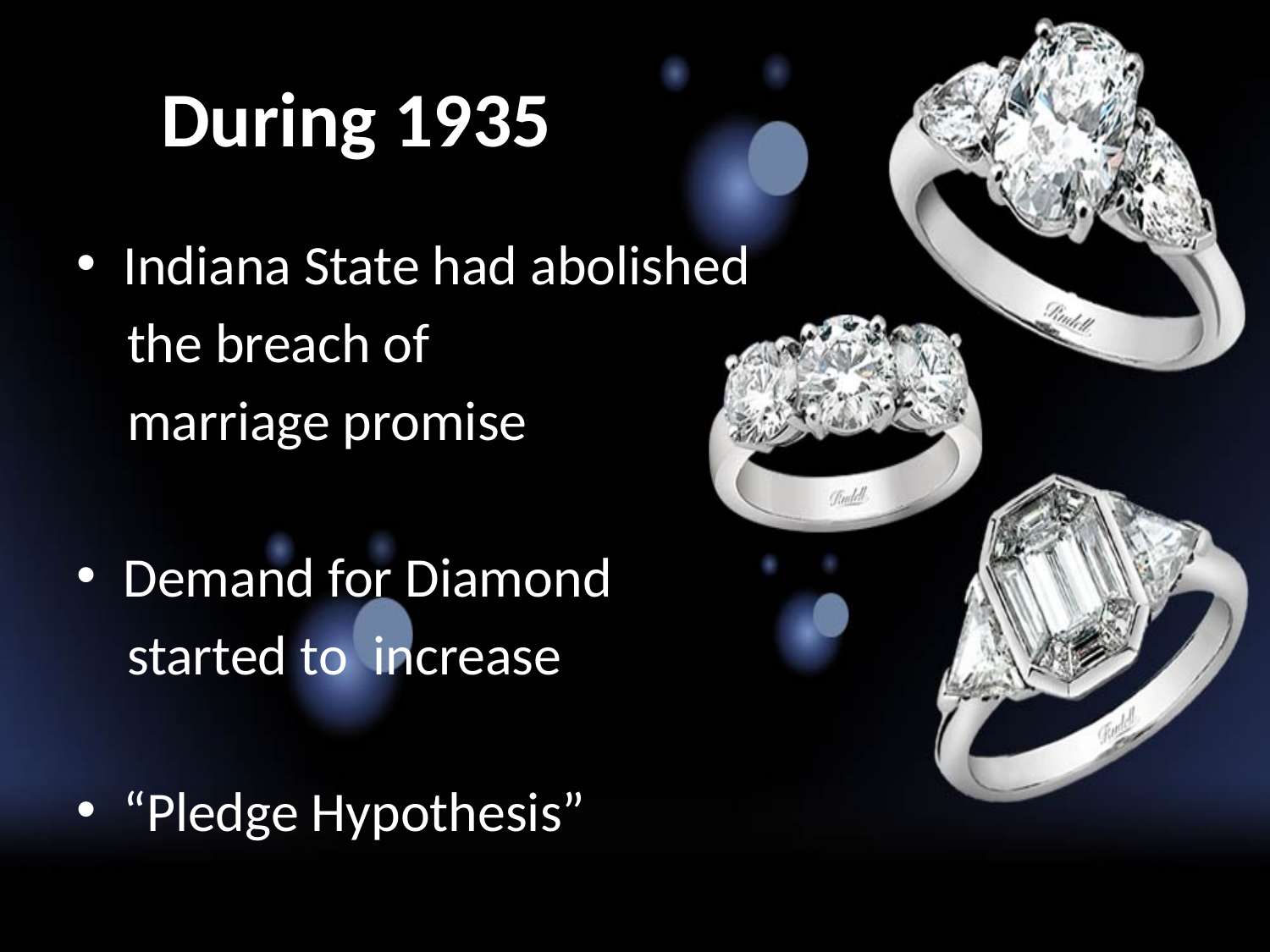

# During 1935
Indiana State had abolished
    the breach of
    marriage promise

Demand for Diamond
    started to  increase

“Pledge Hypothesis”